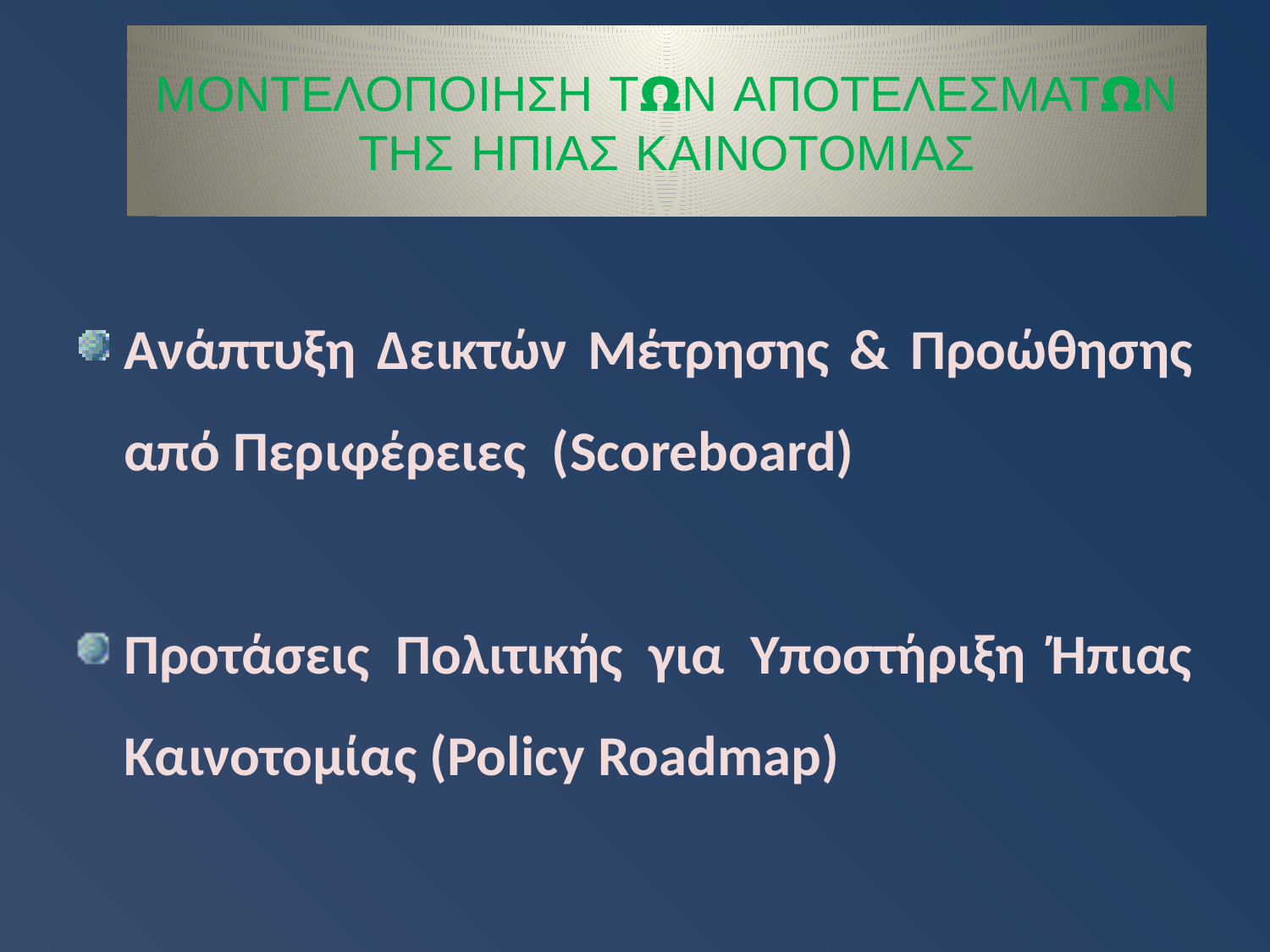

# ΜΟΝΤΕΛΟΠΟΙΗΣΗ ΤΩΝ ΑΠΟΤΕΛΕΣΜΑΤΩΝ ΤΗΣ ΗΠΙΑΣ ΚΑΙΝΟΤΟΜΙΑΣ

Ανάπτυξη Δεικτών Μέτρησης & Προώθησης από Περιφέρειες  (Scoreboard)

Προτάσεις Πολιτικής για Υποστήριξη Ήπιας Καινοτομίας (Policy Roadmap)